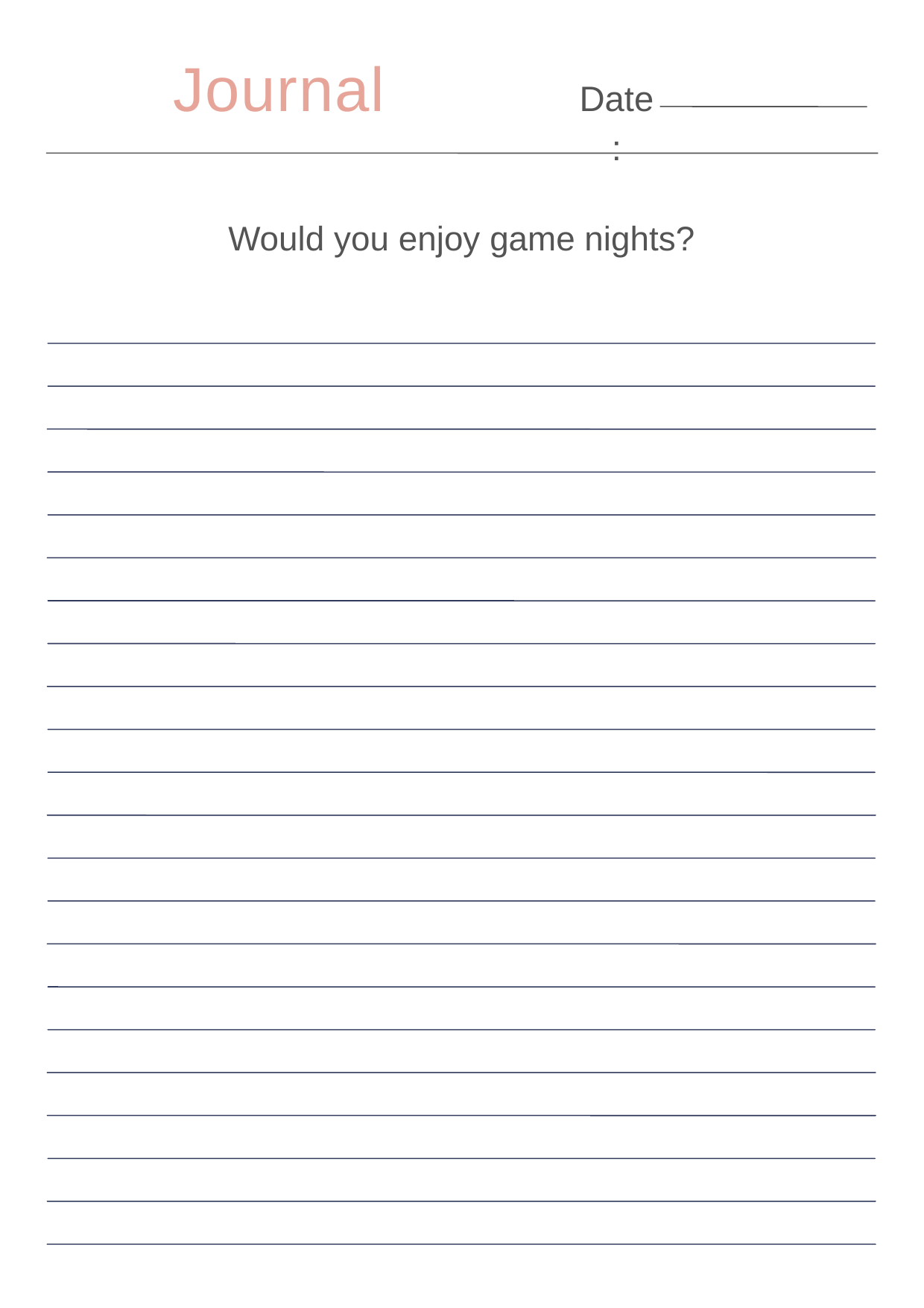

Journal
Date:

Would you enjoy game nights?